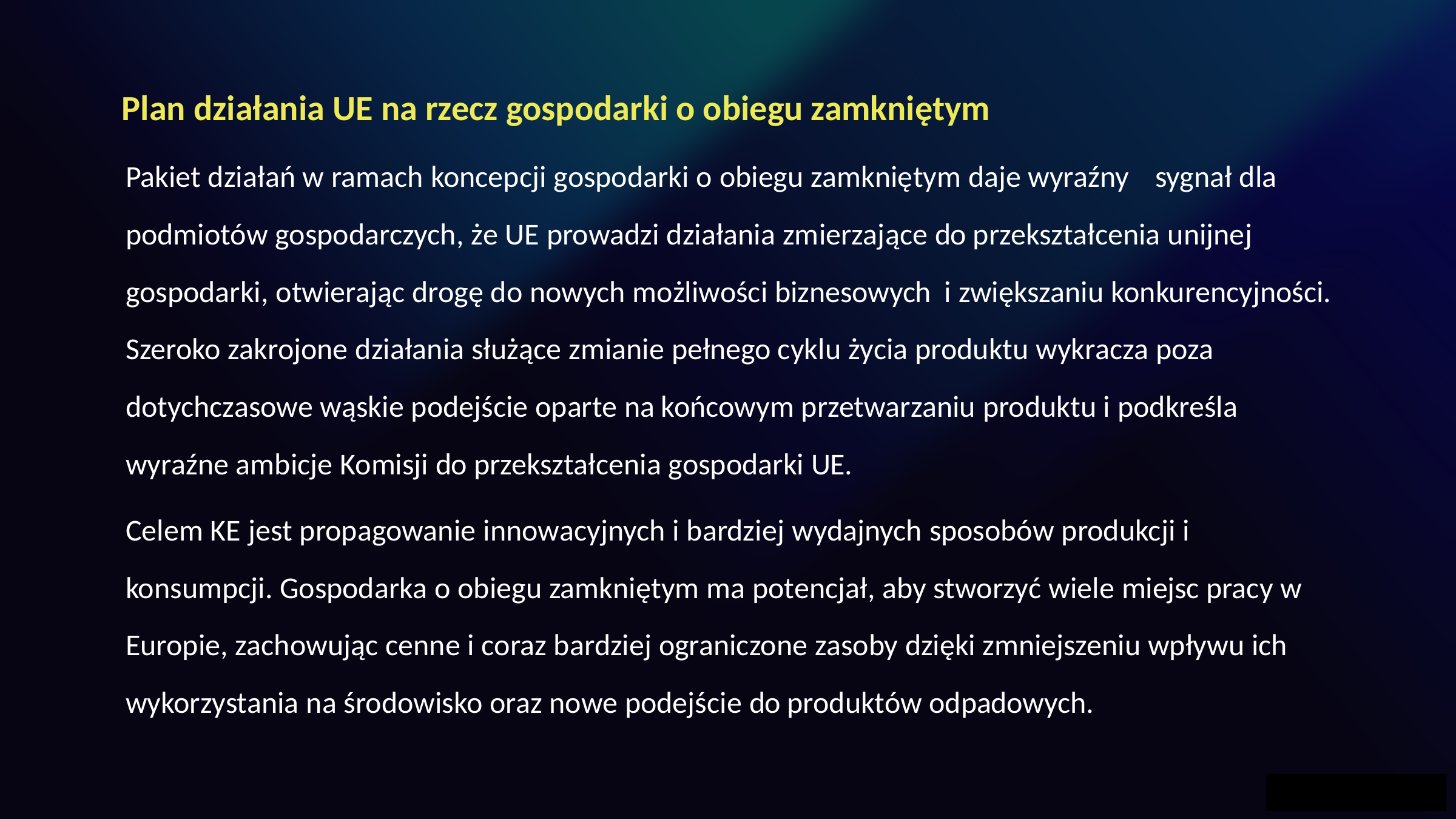

Plan działania UE na rzecz gospodarki o obiegu zamkniętym
Pakiet działań w ramach koncepcji gospodarki o obiegu zamkniętym daje wyraźny  sygnał dla podmiotów gospodarczych, że UE prowadzi działania zmierzające do przekształcenia unijnej gospodarki, otwierając drogę do nowych możliwości biznesowych i zwiększaniu konkurencyjności. Szeroko zakrojone działania służące zmianie pełnego cyklu życia produktu wykracza poza dotychczasowe wąskie podejście oparte na końcowym przetwarzaniu produktu i podkreśla wyraźne ambicje Komisji do przekształcenia gospodarki UE.
Celem KE jest propagowanie innowacyjnych i bardziej wydajnych sposobów produkcji i konsumpcji. Gospodarka o obiegu zamkniętym ma potencjał, aby stworzyć wiele miejsc pracy w Europie, zachowując cenne i coraz bardziej ograniczone zasoby dzięki zmniejszeniu wpływu ich wykorzystania na środowisko oraz nowe podejście do produktów odpadowych.